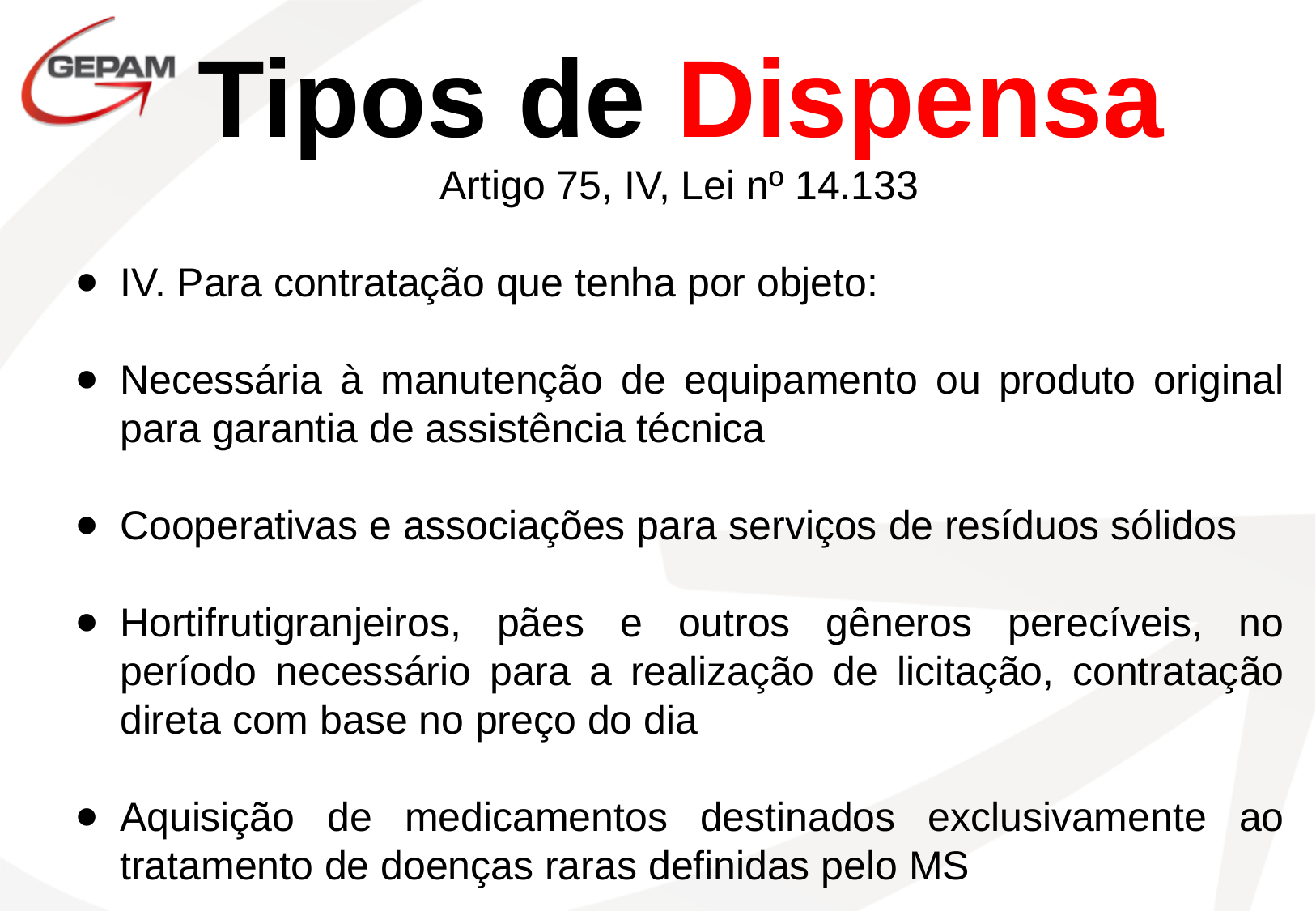

# Tipos de Dispensa
Artigo 75, IV, Lei nº 14.133

IV. Para contratação que tenha por objeto:

Necessária à manutenção de equipamento ou produto original para garantia de assistência técnica

Cooperativas e associações para serviços de resíduos sólidos

Hortifrutigranjeiros, pães e outros gêneros perecíveis, no período necessário para a realização de licitação, contratação direta com base no preço do dia

Aquisição de medicamentos destinados exclusivamente ao tratamento de doenças raras definidas pelo MS